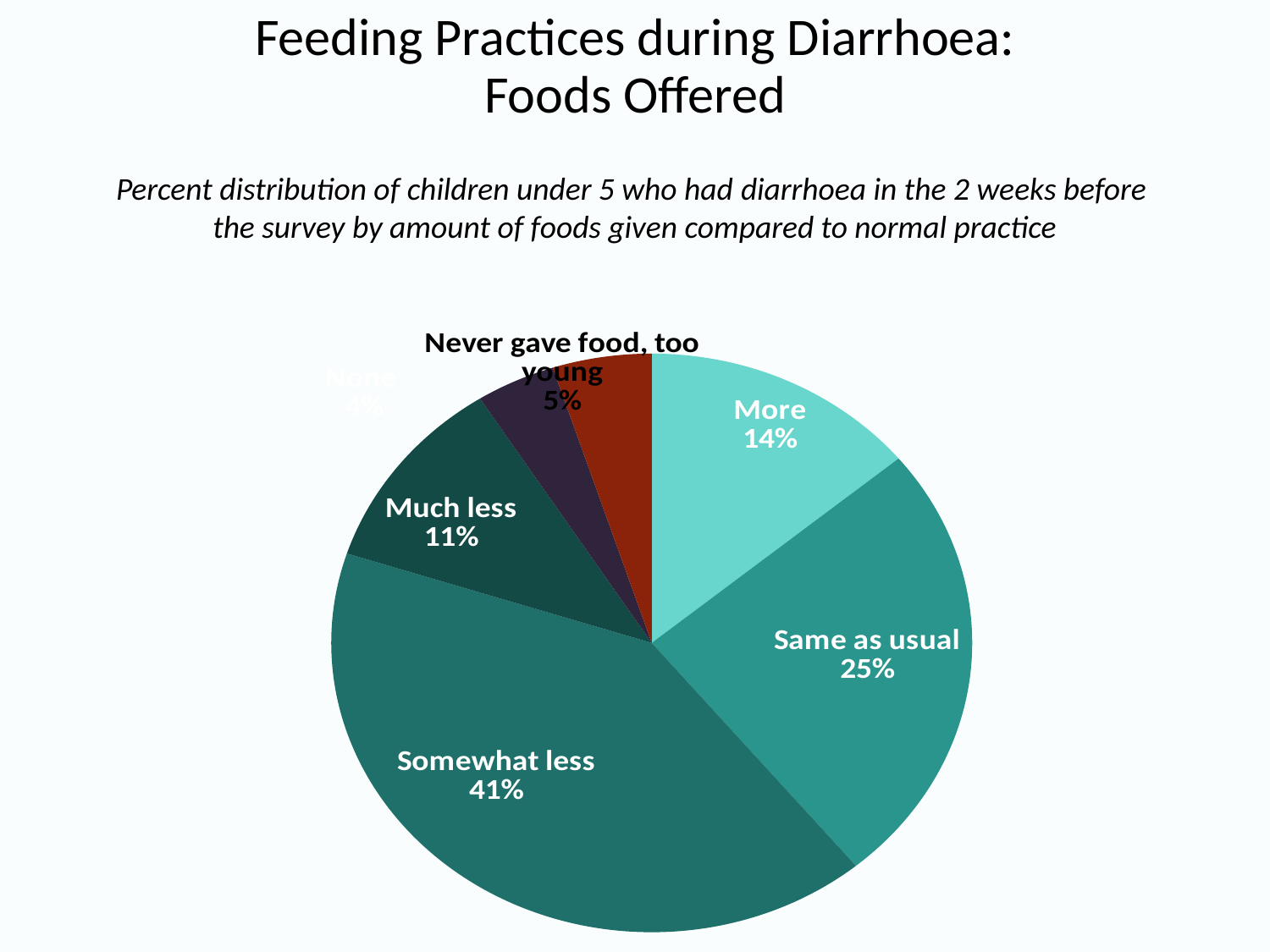

# Feeding Practices during Diarrhoea: Foods Offered
Percent distribution of children under 5 who had diarrhoea in the 2 weeks before
the survey by amount of foods given compared to normal practice

### Chart

| Category | Series 1 |
|---|---|
| More | 14.0 |
| Same as usual | 25.0 |
| Somewhat less | 41.0 |
| Much less | 11.0 |
| None  | 4.0 |
| Never gave food, too young | 5.0 |